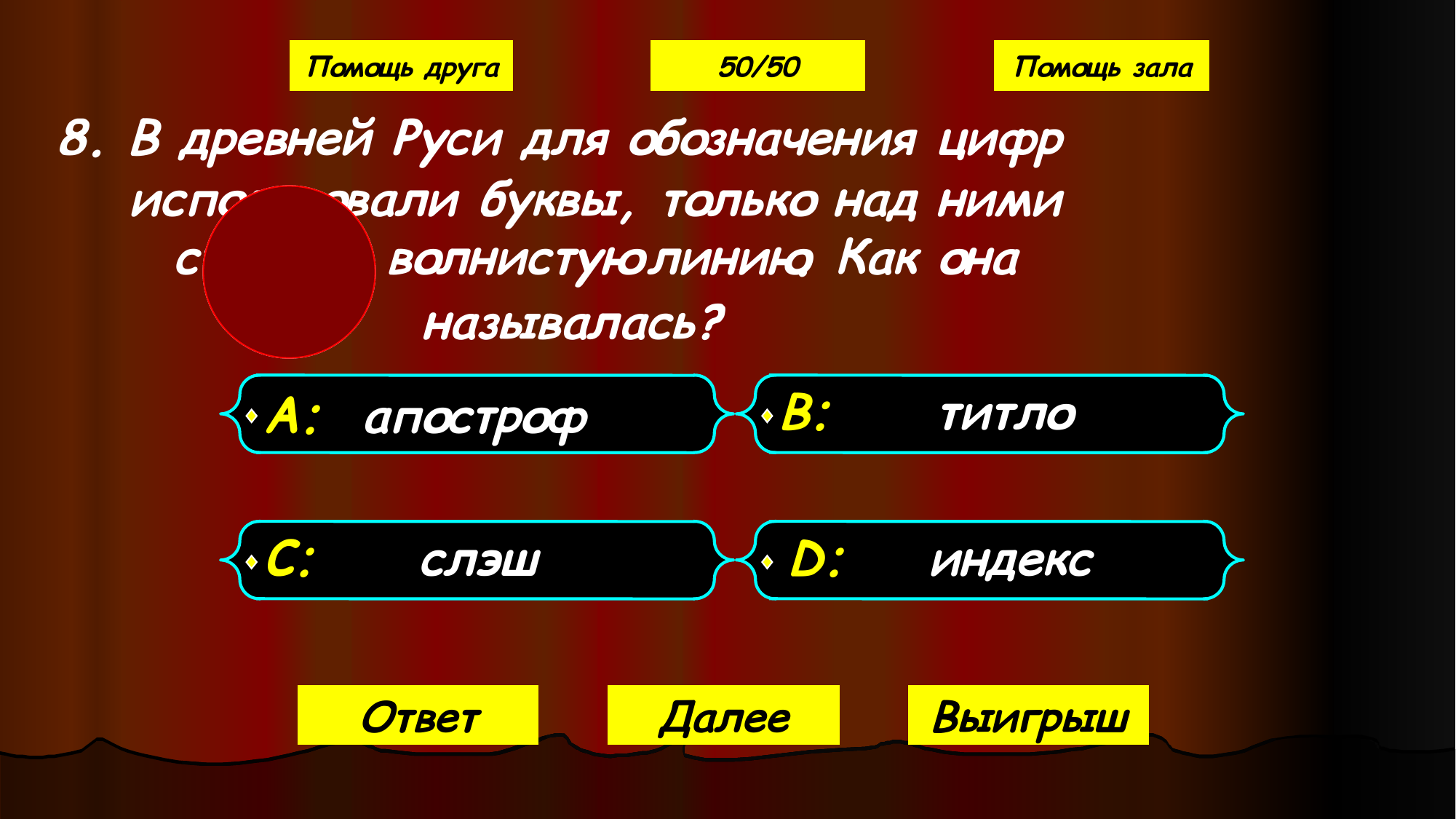

Помощь друга
50/50
Помощь зала
 8. В древней Руси для обозначения цифр использовали буквы, только над ними ставили волнистую линию. Как она называлась?

А:  апостроф

В:     титло

С:       слэш

D:    индекс

Ответ
Далее
Выигрыш